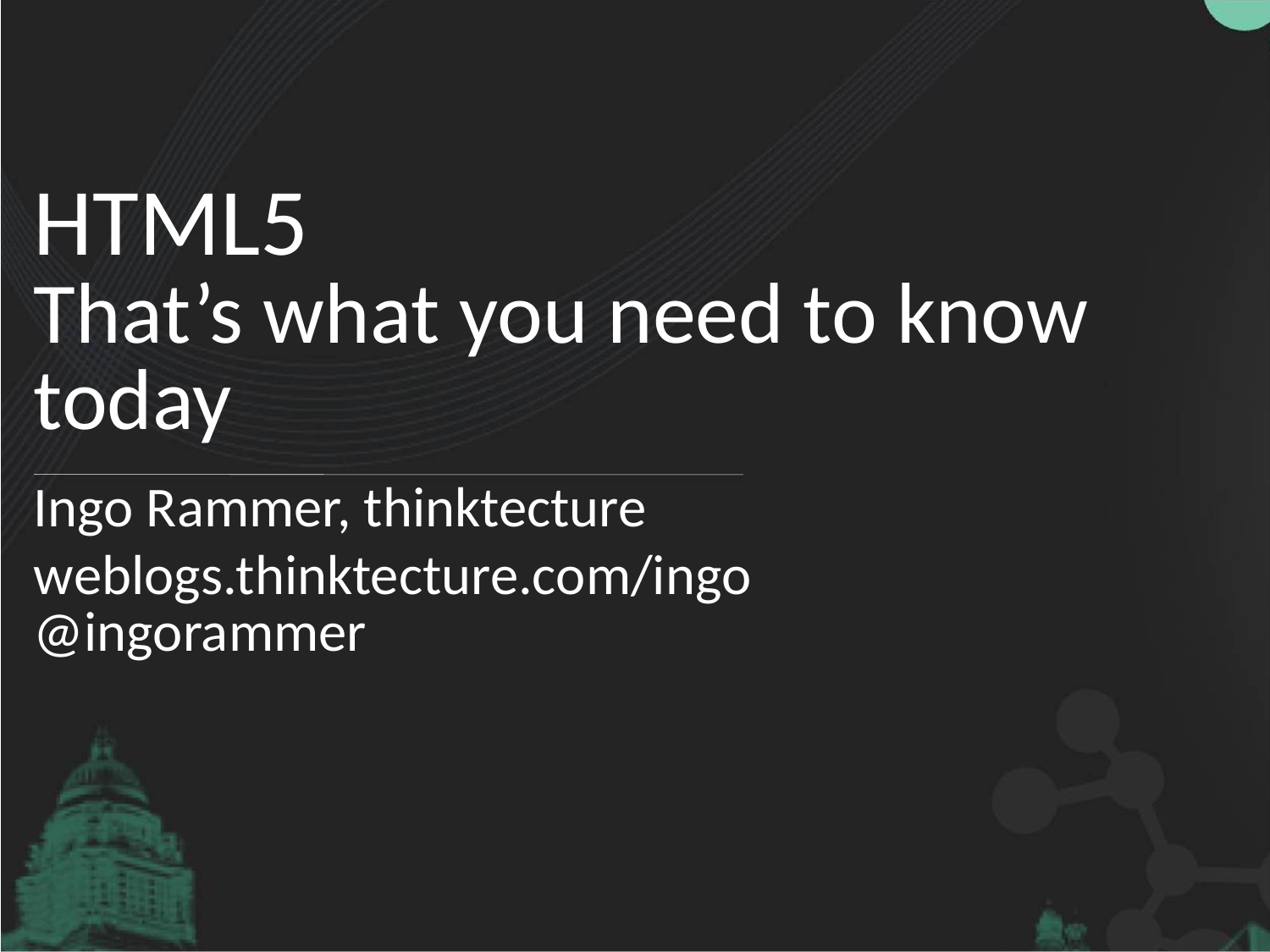

# HTML5 That’s what you need to know today
Ingo Rammer, thinktecture
weblogs.thinktecture.com/ingo
@ingorammer